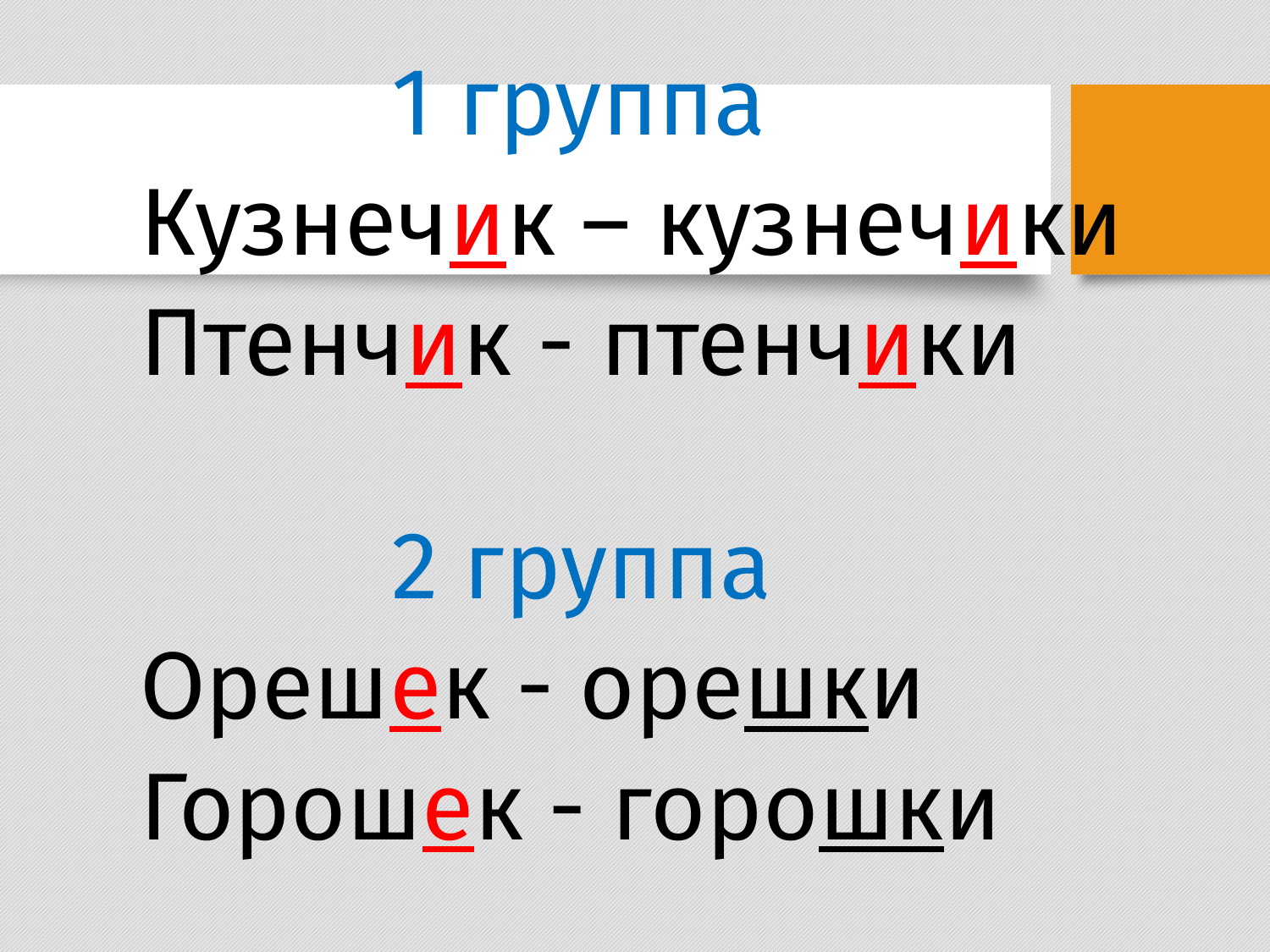

1 группа
Кузнечик – кузнечики
Птенчик - птенчики
          2 группа
Орешек - орешки
Горошек - горошки